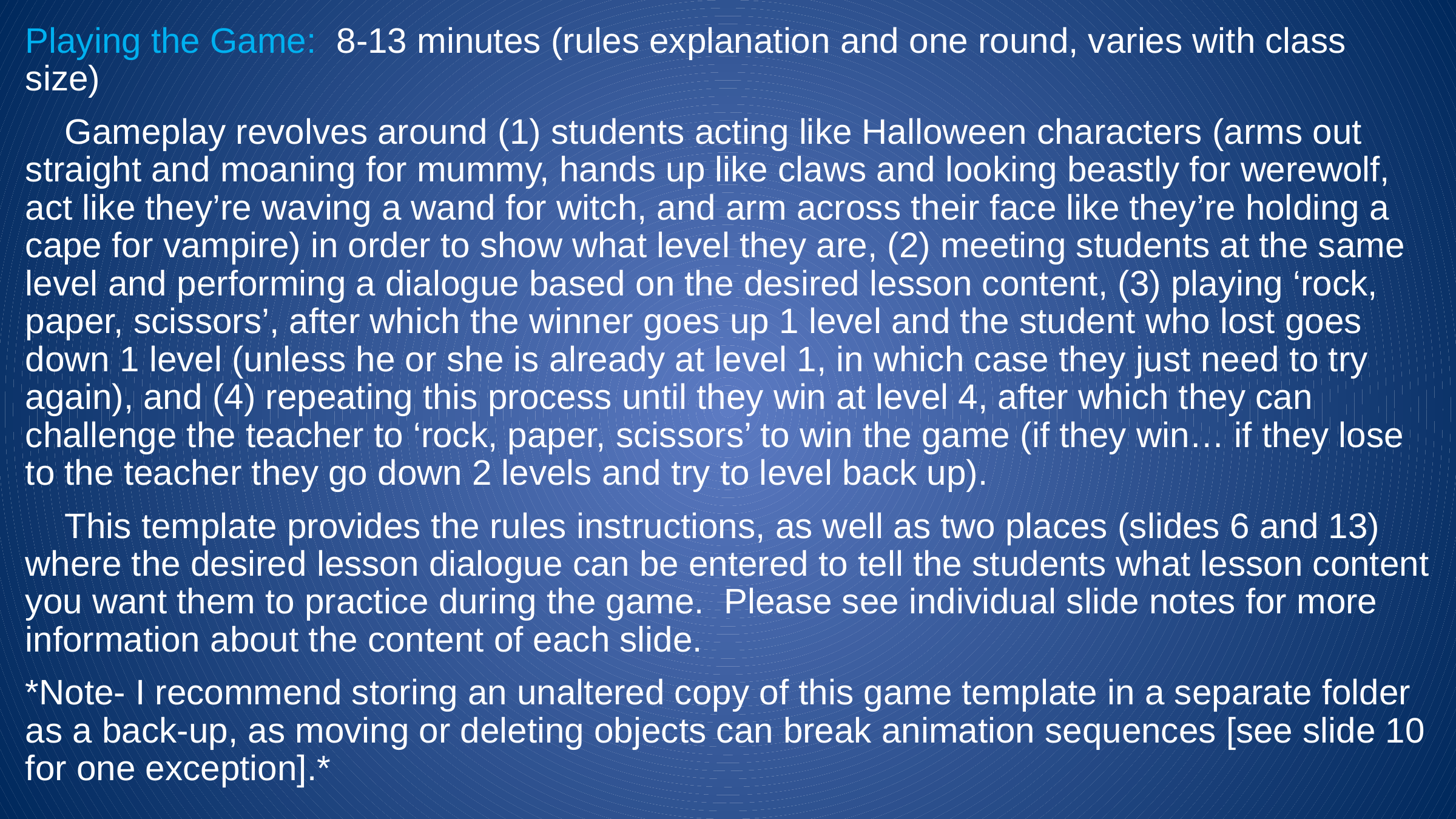

Playing the Game:  8-13 minutes (rules explanation and one round, varies with class size)
    Gameplay revolves around (1) students acting like Halloween characters (arms out straight and moaning for mummy, hands up like claws and looking beastly for werewolf, act like they’re waving a wand for witch, and arm across their face like they’re holding a cape for vampire) in order to show what level they are, (2) meeting students at the same level and performing a dialogue based on the desired lesson content, (3) playing ‘rock, paper, scissors’, after which the winner goes up 1 level and the student who lost goes down 1 level (unless he or she is already at level 1, in which case they just need to try again), and (4) repeating this process until they win at level 4, after which they can challenge the teacher to ‘rock, paper, scissors’ to win the game (if they win… if they lose to the teacher they go down 2 levels and try to level back up).
    This template provides the rules instructions, as well as two places (slides 6 and 13) where the desired lesson dialogue can be entered to tell the students what lesson content you want them to practice during the game.  Please see individual slide notes for more information about the content of each slide.
*Note- I recommend storing an unaltered copy of this game template in a separate folder as a back-up, as moving or deleting objects can break animation sequences [see slide 10 for one exception].*